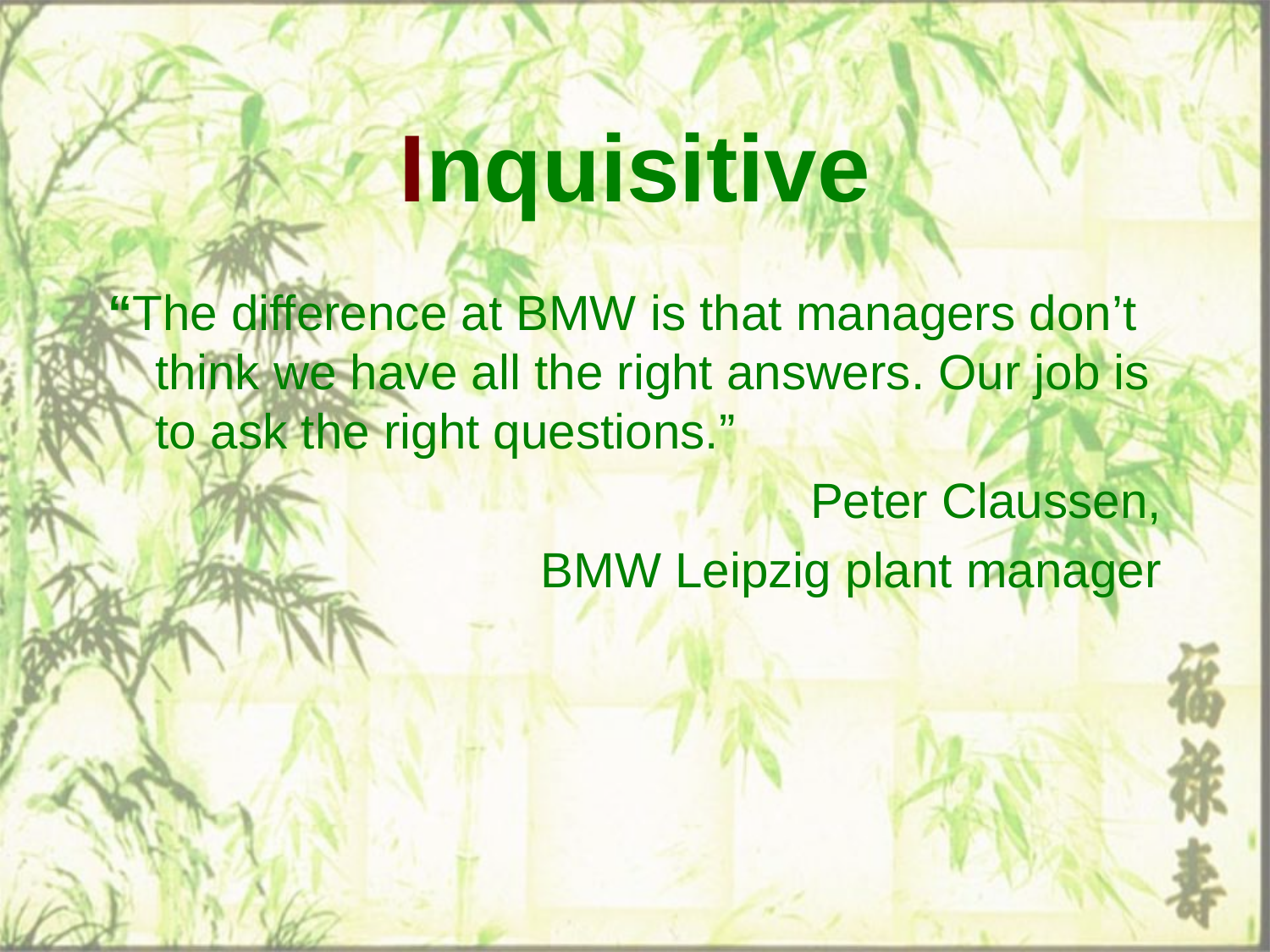

# Inquisitive
“The difference at BMW is that managers don’t think we have all the right answers. Our job is to ask the right questions.”
Peter Claussen,
BMW Leipzig plant manager